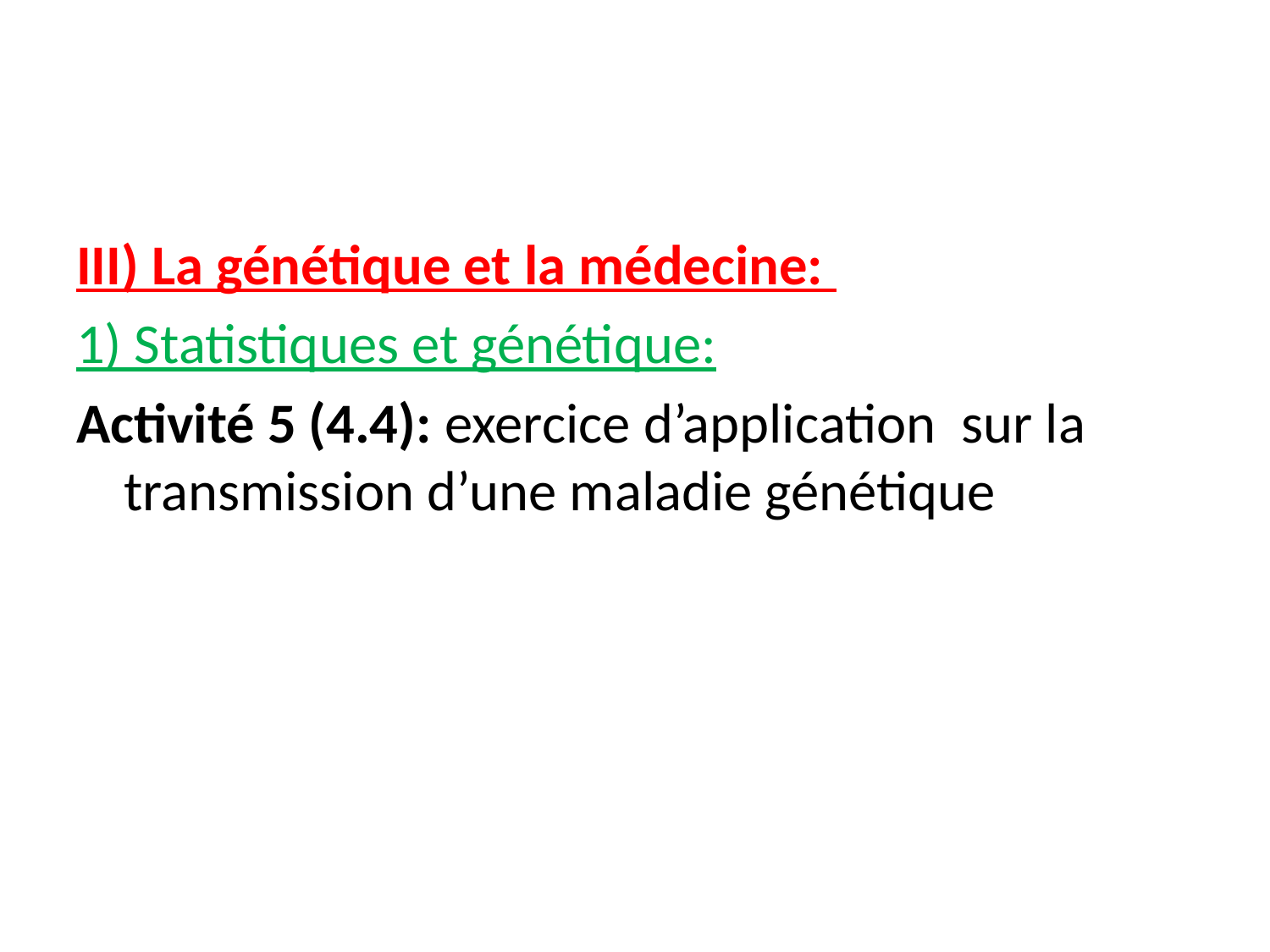

#
III) La génétique et la médecine:
1) Statistiques et génétique:
Activité 5 (4.4): exercice d’application  sur la transmission d’une maladie génétique